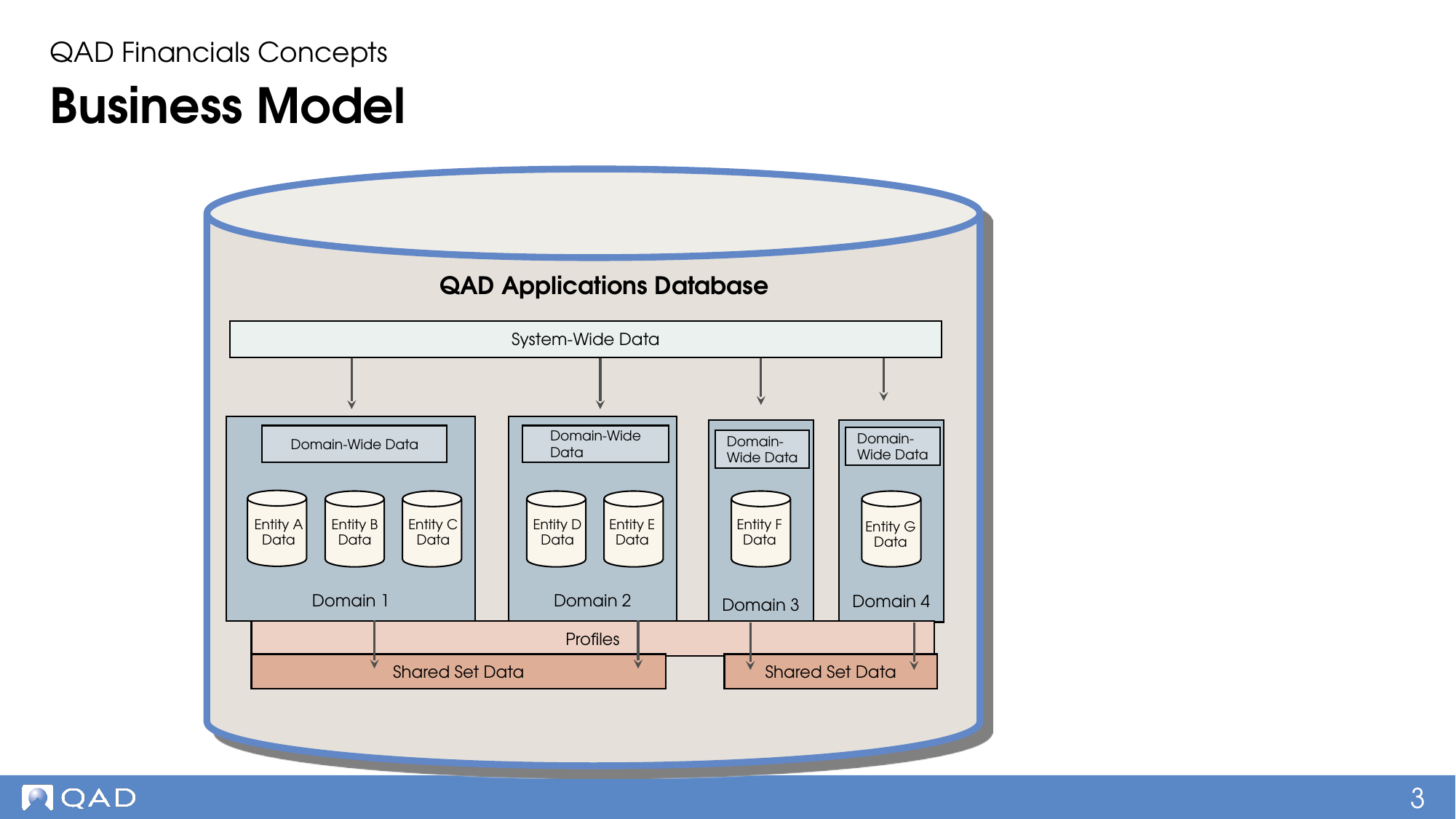

QAD Financials Concepts
# Business Model

QAD Applications Database
System-Wide Data
Domain 1
Domain 2
Domain 3
Domain 4
Domain-Wide Data
Domain-Wide Data
Domain- Wide Data
Domain- Wide Data

Entity A Data
Entity B Data
Entity C Data
Entity D Data
Entity E Data
Entity F Data
Entity G Data
Profiles
Shared Set Data
Shared Set Data
3